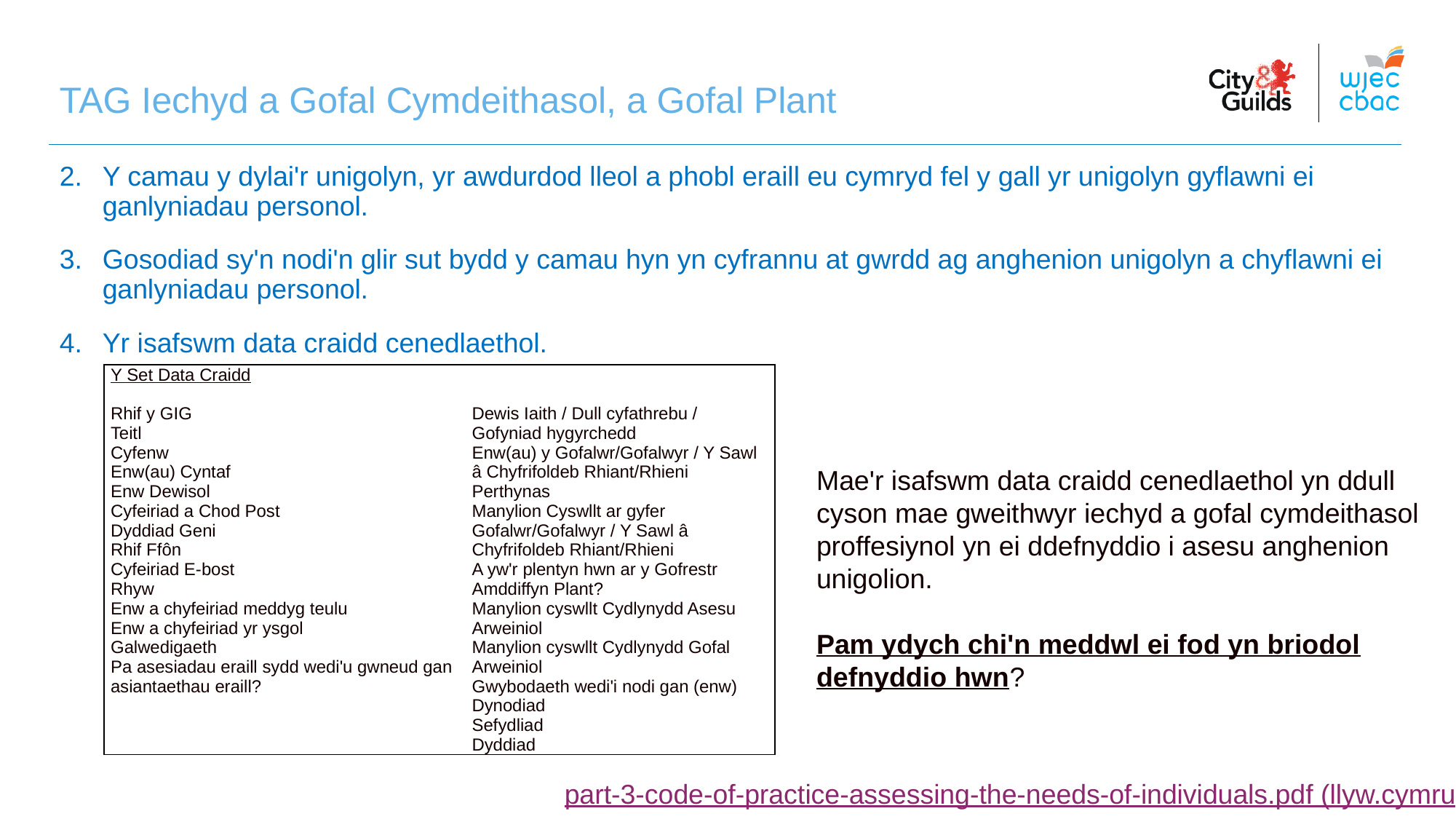

# TAG Iechyd a Gofal Cymdeithasol, a Gofal Plant
Y camau y dylai'r unigolyn, yr awdurdod lleol a phobl eraill eu cymryd fel y gall yr unigolyn gyflawni ei ganlyniadau personol.
Gosodiad sy'n nodi'n glir sut bydd y camau hyn yn cyfrannu at gwrdd ag anghenion unigolyn a chyflawni ei ganlyniadau personol.
Yr isafswm data craidd cenedlaethol.
| Y Set Data Craidd |  |
| --- | --- |
| Rhif y GIG Teitl Cyfenw Enw(au) Cyntaf Enw Dewisol Cyfeiriad a Chod Post Dyddiad Geni Rhif Ffôn Cyfeiriad E-bost Rhyw Enw a chyfeiriad meddyg teulu Enw a chyfeiriad yr ysgol Galwedigaeth Pa asesiadau eraill sydd wedi'u gwneud gan asiantaethau eraill? | Dewis Iaith / Dull cyfathrebu / Gofyniad hygyrchedd Enw(au) y Gofalwr/Gofalwyr / Y Sawl â Chyfrifoldeb Rhiant/Rhieni Perthynas Manylion Cyswllt ar gyfer Gofalwr/Gofalwyr / Y Sawl â Chyfrifoldeb Rhiant/Rhieni A yw'r plentyn hwn ar y Gofrestr Amddiffyn Plant? Manylion cyswllt Cydlynydd Asesu Arweiniol Manylion cyswllt Cydlynydd Gofal Arweiniol Gwybodaeth wedi'i nodi gan (enw) Dynodiad Sefydliad Dyddiad |
Mae'r isafswm data craidd cenedlaethol yn ddull cyson mae gweithwyr iechyd a gofal cymdeithasol proffesiynol yn ei ddefnyddio i asesu anghenion unigolion.

Pam ydych chi'n meddwl ei fod yn briodol defnyddio hwn?
part-3-code-of-practice-assessing-the-needs-of-individuals.pdf (llyw.cymru)